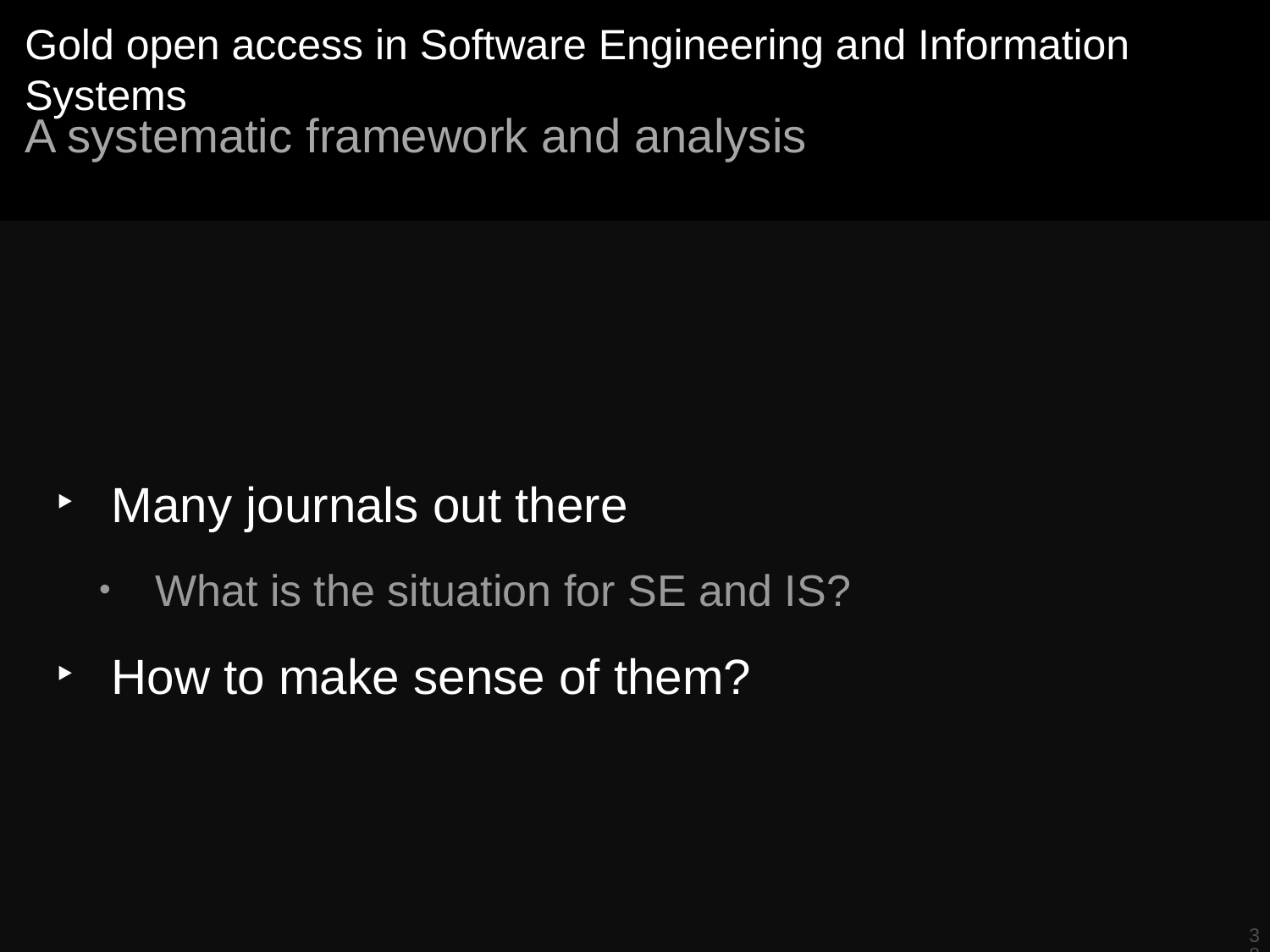

# Gold open access in Software Engineering and Information Systems
A systematic framework and analysis
Many journals out there
What is the situation for SE and IS?
How to make sense of them?
38